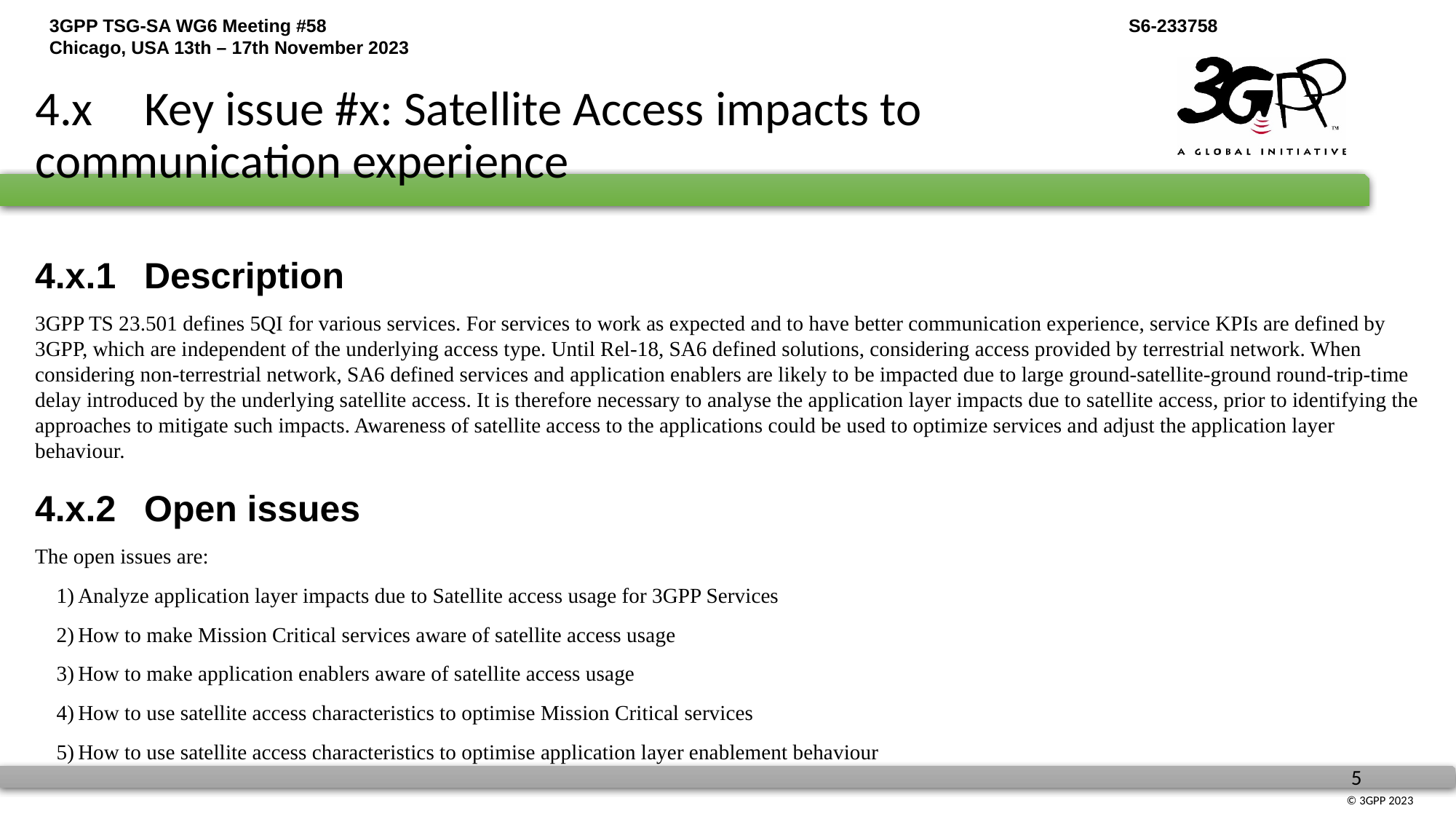

# 4.x	Key issue #x: Satellite Access impacts to communication experience
4.x.1	Description
3GPP TS 23.501 defines 5QI for various services. For services to work as expected and to have better communication experience, service KPIs are defined by 3GPP, which are independent of the underlying access type. Until Rel-18, SA6 defined solutions, considering access provided by terrestrial network. When considering non-terrestrial network, SA6 defined services and application enablers are likely to be impacted due to large ground-satellite-ground round-trip-time delay introduced by the underlying satellite access. It is therefore necessary to analyse the application layer impacts due to satellite access, prior to identifying the approaches to mitigate such impacts. Awareness of satellite access to the applications could be used to optimize services and adjust the application layer behaviour.
4.x.2	Open issues
The open issues are:
Analyze application layer impacts due to Satellite access usage for 3GPP Services
How to make Mission Critical services aware of satellite access usage
3)	How to make application enablers aware of satellite access usage
4)	How to use satellite access characteristics to optimise Mission Critical services
5)	How to use satellite access characteristics to optimise application layer enablement behaviour